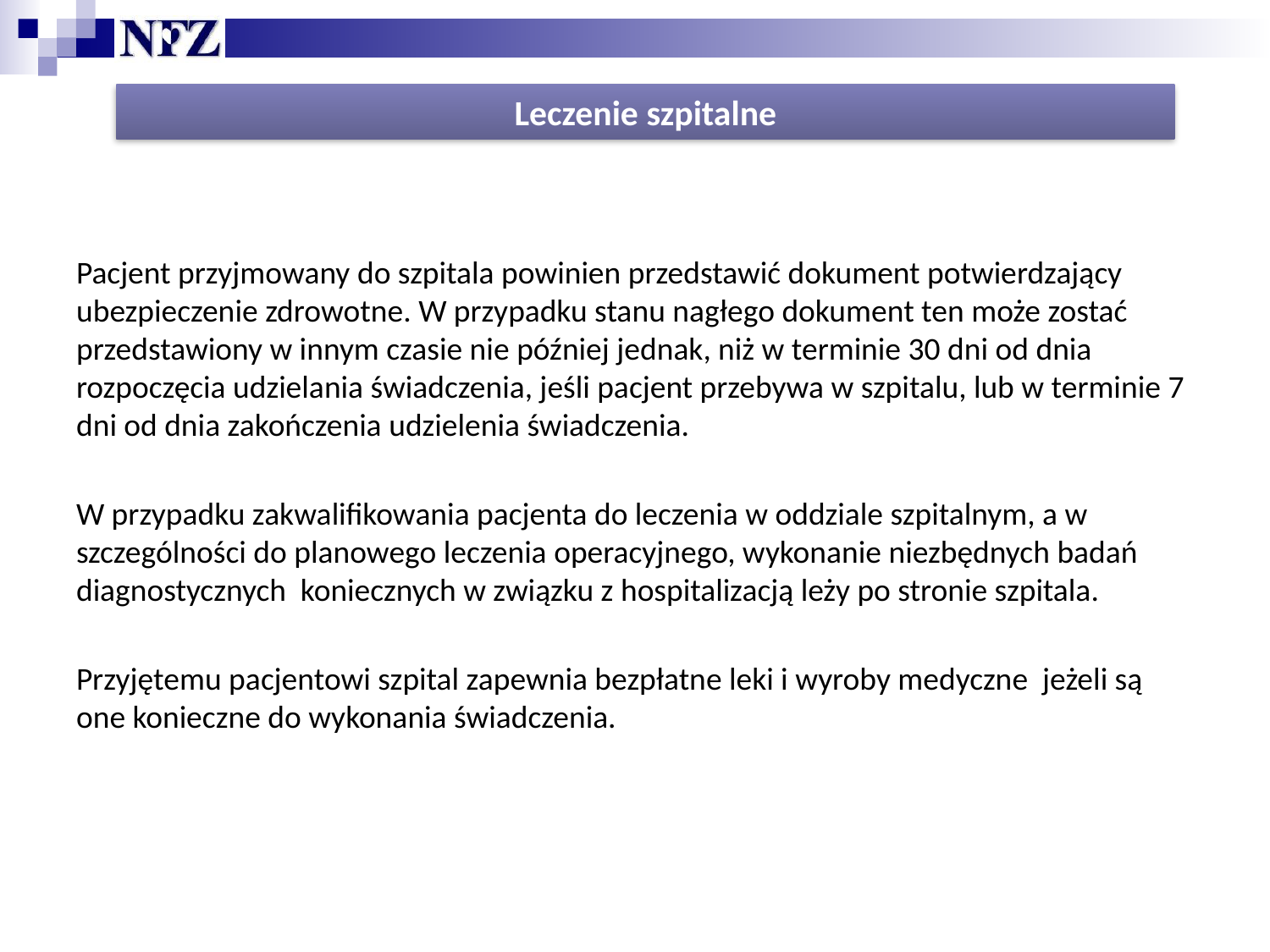

Leczenie szpitalne

Pacjent przyjmowany do szpitala powinien przedstawić dokument potwierdzający ubezpieczenie zdrowotne. W przypadku stanu nagłego dokument ten może zostać przedstawiony w innym czasie nie później jednak, niż w terminie 30 dni od dnia rozpoczęcia udzielania świadczenia, jeśli pacjent przebywa w szpitalu, lub w terminie 7  dni od dnia zakończenia udzielenia świadczenia.

W przypadku zakwalifikowania pacjenta do leczenia w oddziale szpitalnym, a w szczególności do planowego leczenia operacyjnego, wykonanie niezbędnych badań diagnostycznych  koniecznych w związku z hospitalizacją leży po stronie szpitala.

Przyjętemu pacjentowi szpital zapewnia bezpłatne leki i wyroby medyczne  jeżeli są one konieczne do wykonania świadczenia.